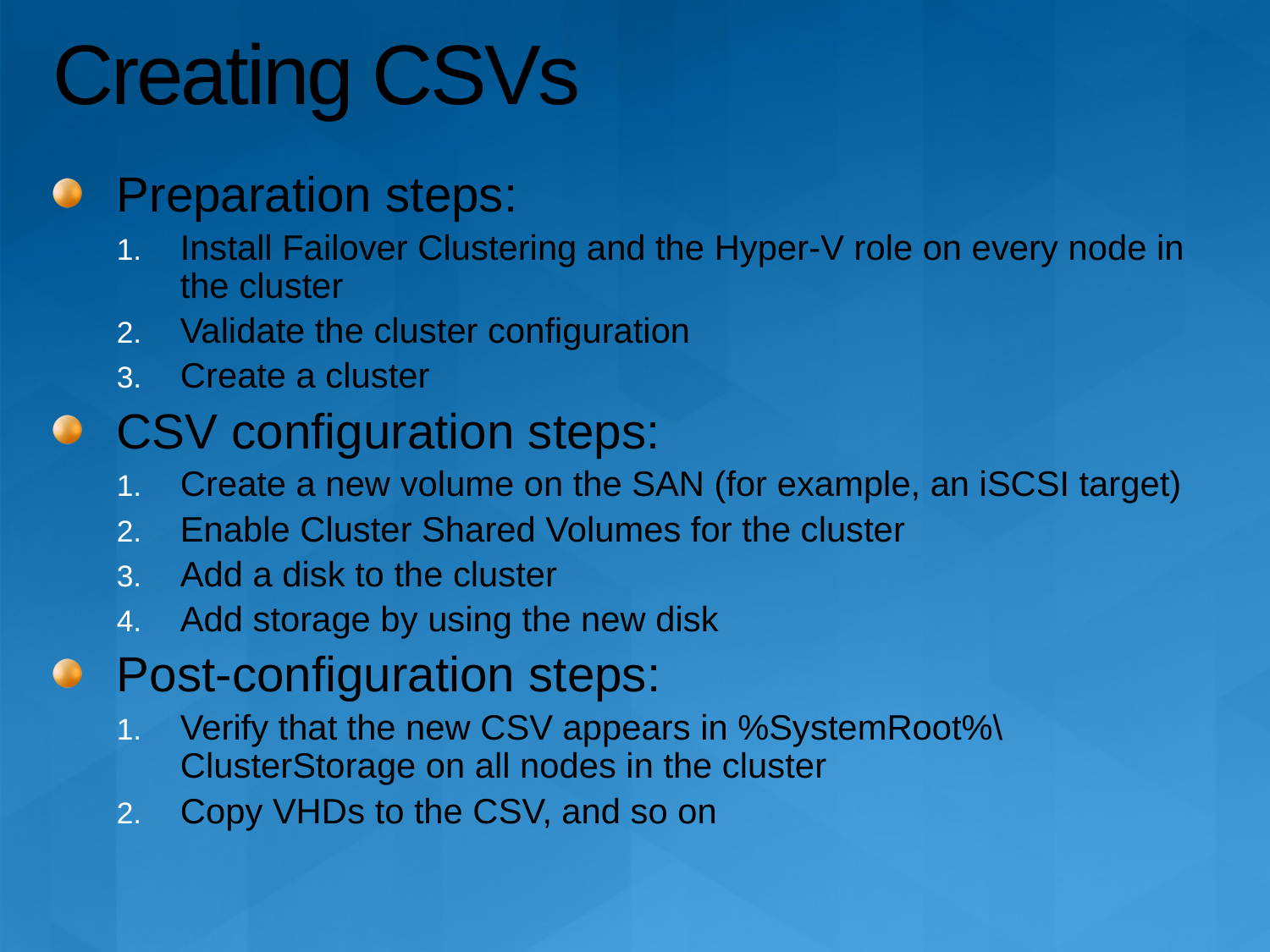

# Creating CSVs
Preparation steps:
Install Failover Clustering and the Hyper-V role on every node in the cluster
Validate the cluster configuration
Create a cluster
CSV configuration steps:
Create a new volume on the SAN (for example, an iSCSI target)
Enable Cluster Shared Volumes for the cluster
Add a disk to the cluster
Add storage by using the new disk
Post-configuration steps:
Verify that the new CSV appears in %SystemRoot%\ClusterStorage on all nodes in the cluster
Copy VHDs to the CSV, and so on